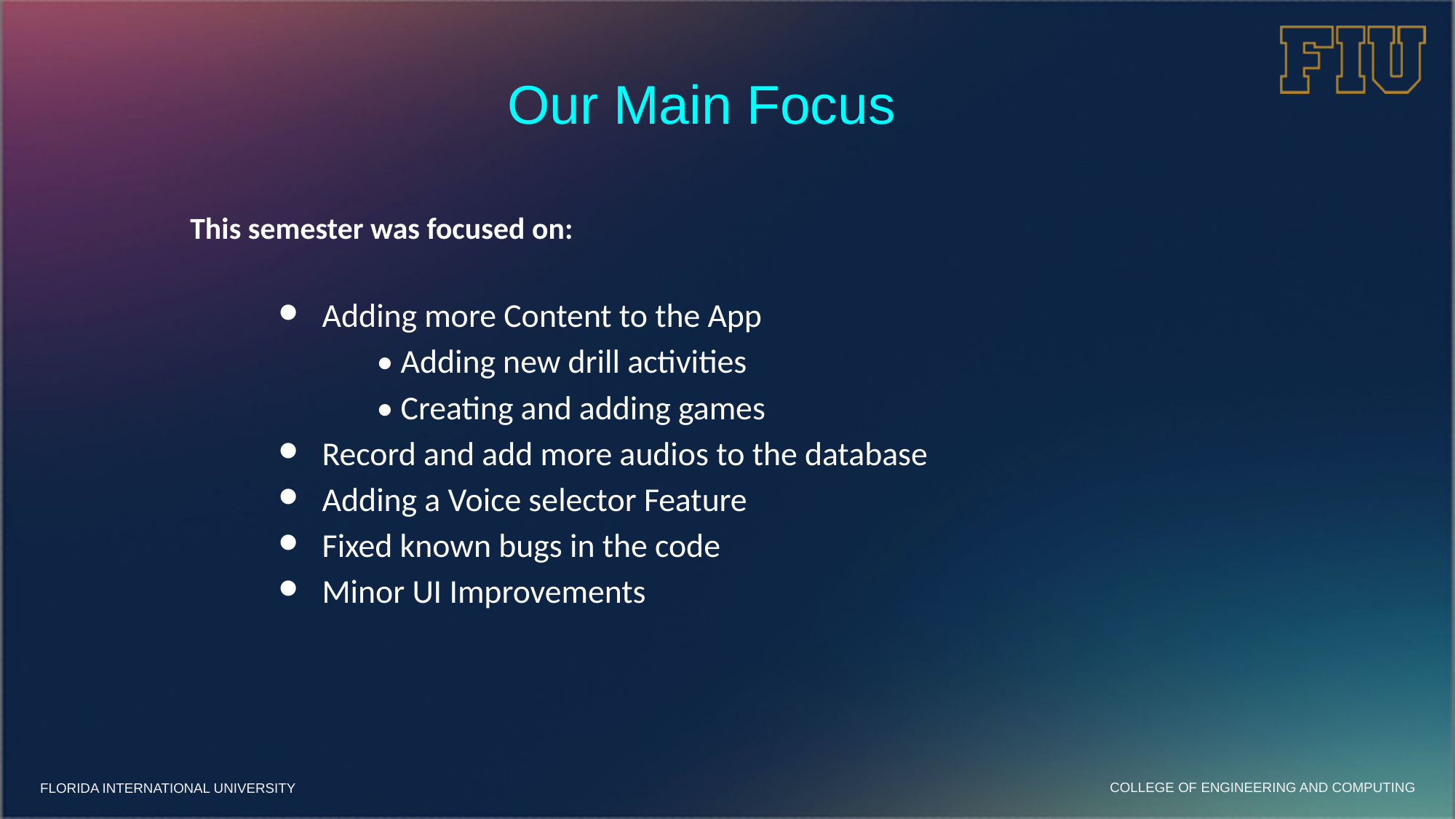

# Our Main Focus
This semester was focused on:
Adding more Content to the App
	• Adding new drill activities
	• Creating and adding games
Record and add more audios to the database
Adding a Voice selector Feature
Fixed known bugs in the code
Minor UI Improvements